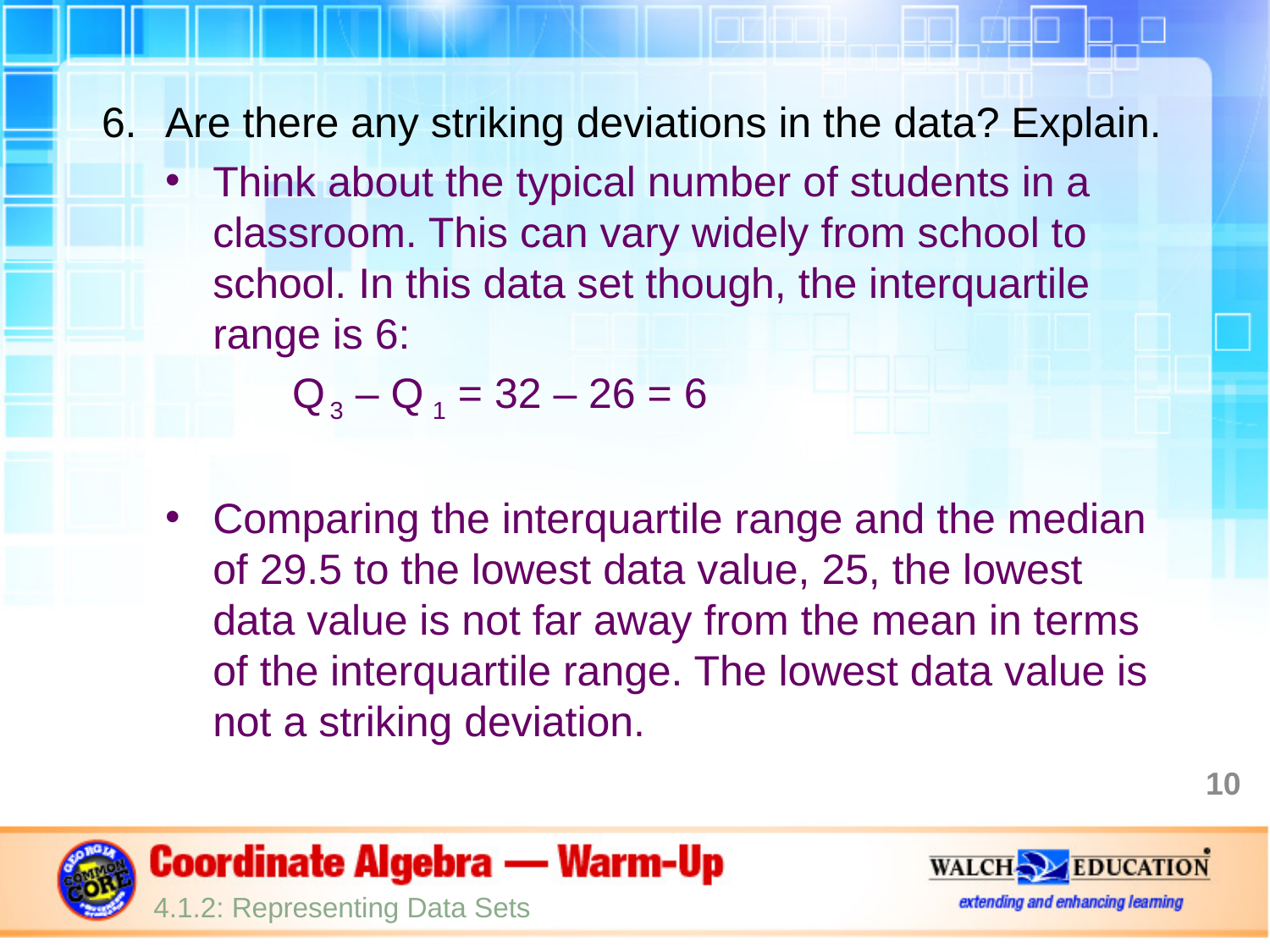

Are there any striking deviations in the data? Explain.
Think about the typical number of students in a classroom. This can vary widely from school to school. In this data set though, the interquartile range is 6:
Q 3 – Q 1 = 32 – 26 = 6

Comparing the interquartile range and the median of 29.5 to the lowest data value, 25, the lowest data value is not far away from the mean in terms of the interquartile range. The lowest data value is not a striking deviation.
10
4.1.2: Representing Data Sets